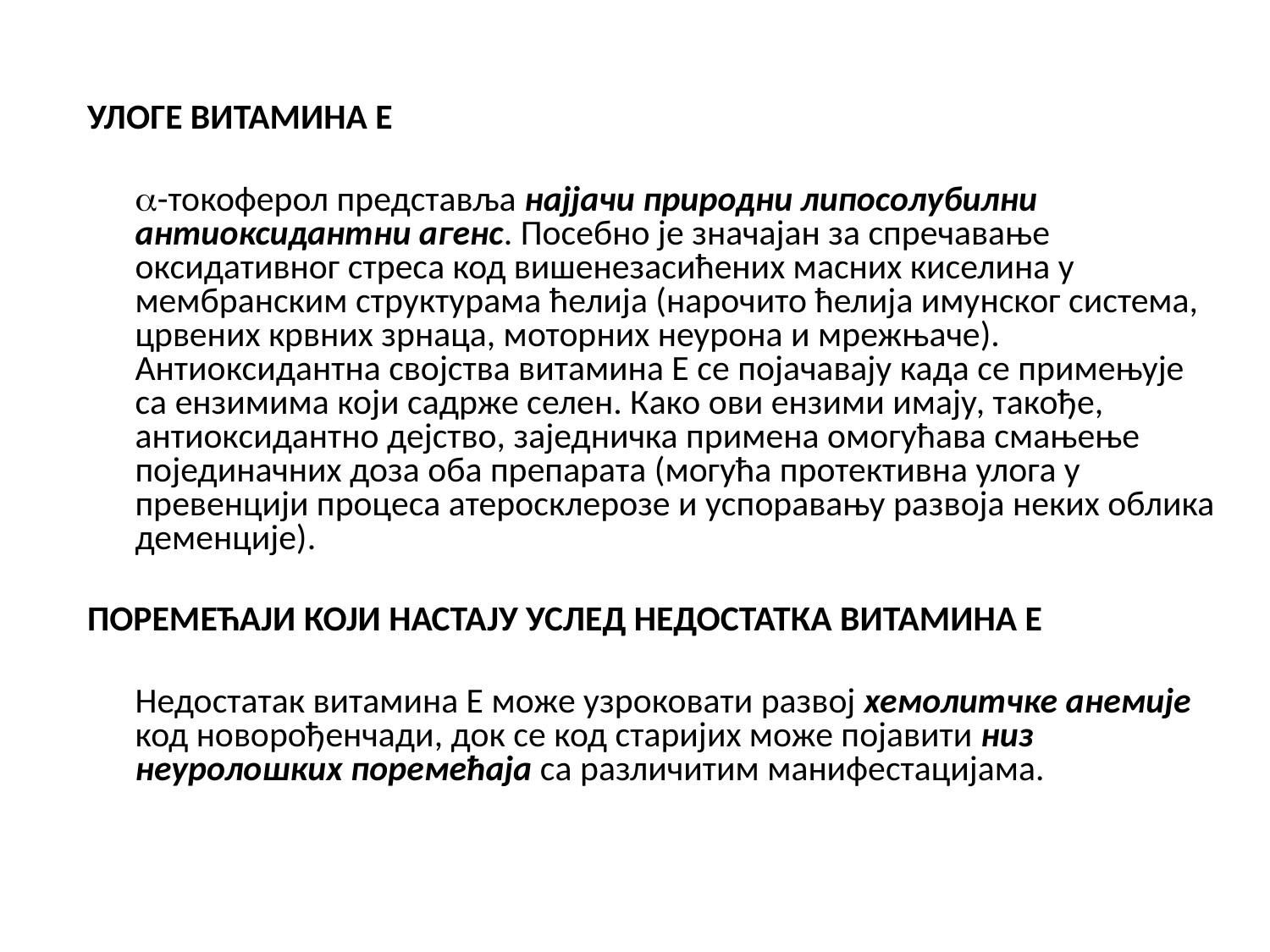

УЛОГЕ ВИТАМИНА Е

	α-токоферол представља најјачи природни липосолубилни антиоксидантни агенс. Посебно је значајан за спречавање оксидативног стреса код вишенезасићених масних киселина у мембранским структурама ћелија (нарочито ћелија имунског система, црвених крвних зрнаца, моторних неурона и мрежњаче). Антиоксидантна својства витамина Е се појачавају када се примењује са ензимима који садрже селен. Како ови ензими имају, такође, антиоксидантно дејство, заједничка примена омогућава смањење појединачних доза оба препарата (могућа протективна улога у превенцији процеса атеросклерозе и успоравању развоја неких облика деменције).

ПОРЕМЕЋАЈИ КОЈИ НАСТАЈУ УСЛЕД НЕДОСТАТКА ВИТАМИНА Е

	Недостатак витамина Е може узроковати развој хемолитчке анемије код новорођенчади, док се код старијих може појавити низ неуролошких поремећаја са различитим манифестацијама.